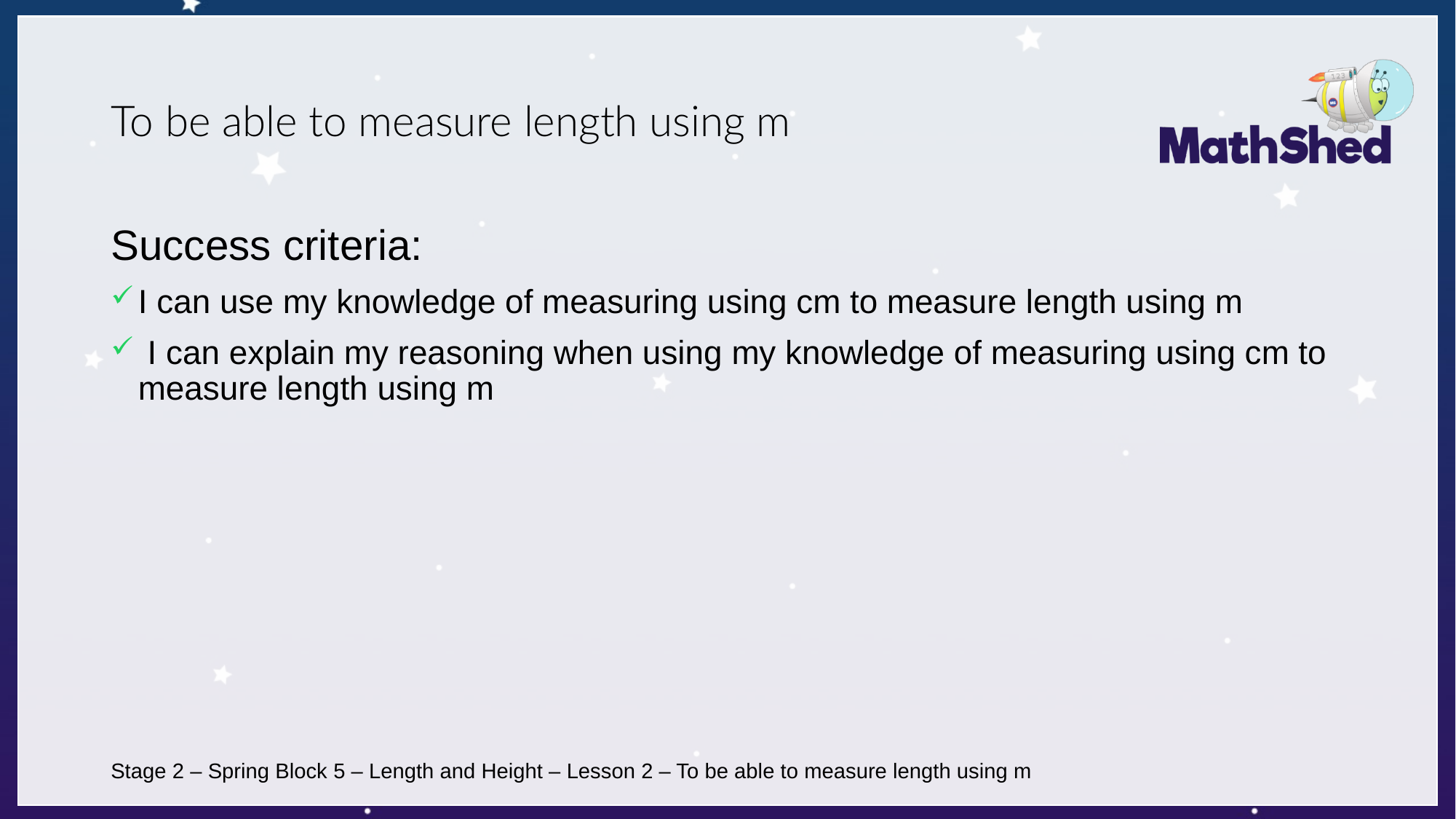

# To be able to measure length using m
Success criteria:
I can use my knowledge of measuring using cm to measure length using m
 I can explain my reasoning when using my knowledge of measuring using cm to measure length using m
Stage 2 – Spring Block 5 – Length and Height – Lesson 2 – To be able to measure length using m